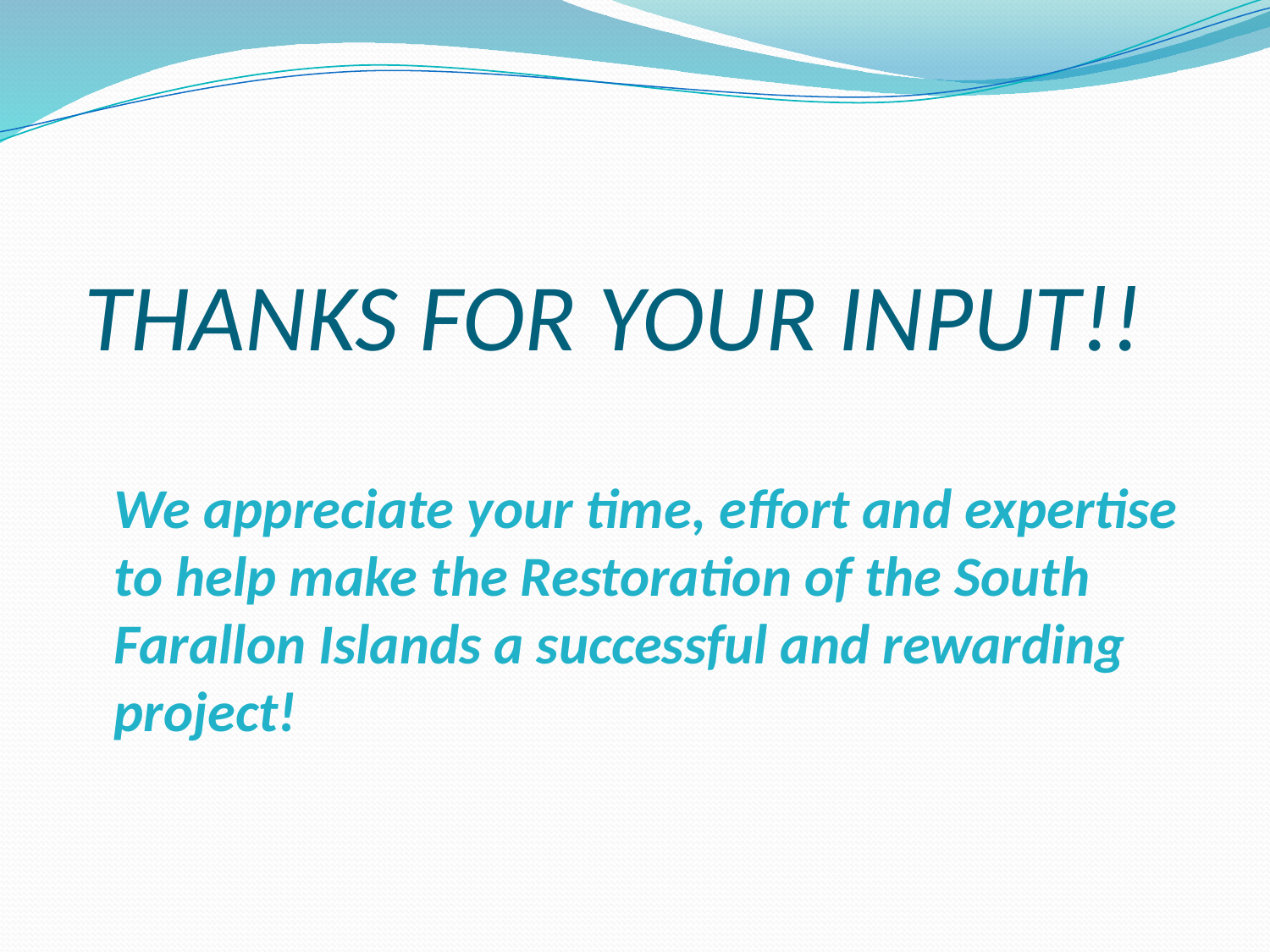

# THANKS FOR YOUR INPUT!!
   We appreciate your time, effort and expertise to help make the Restoration of the South Farallon Islands a successful and rewarding project!